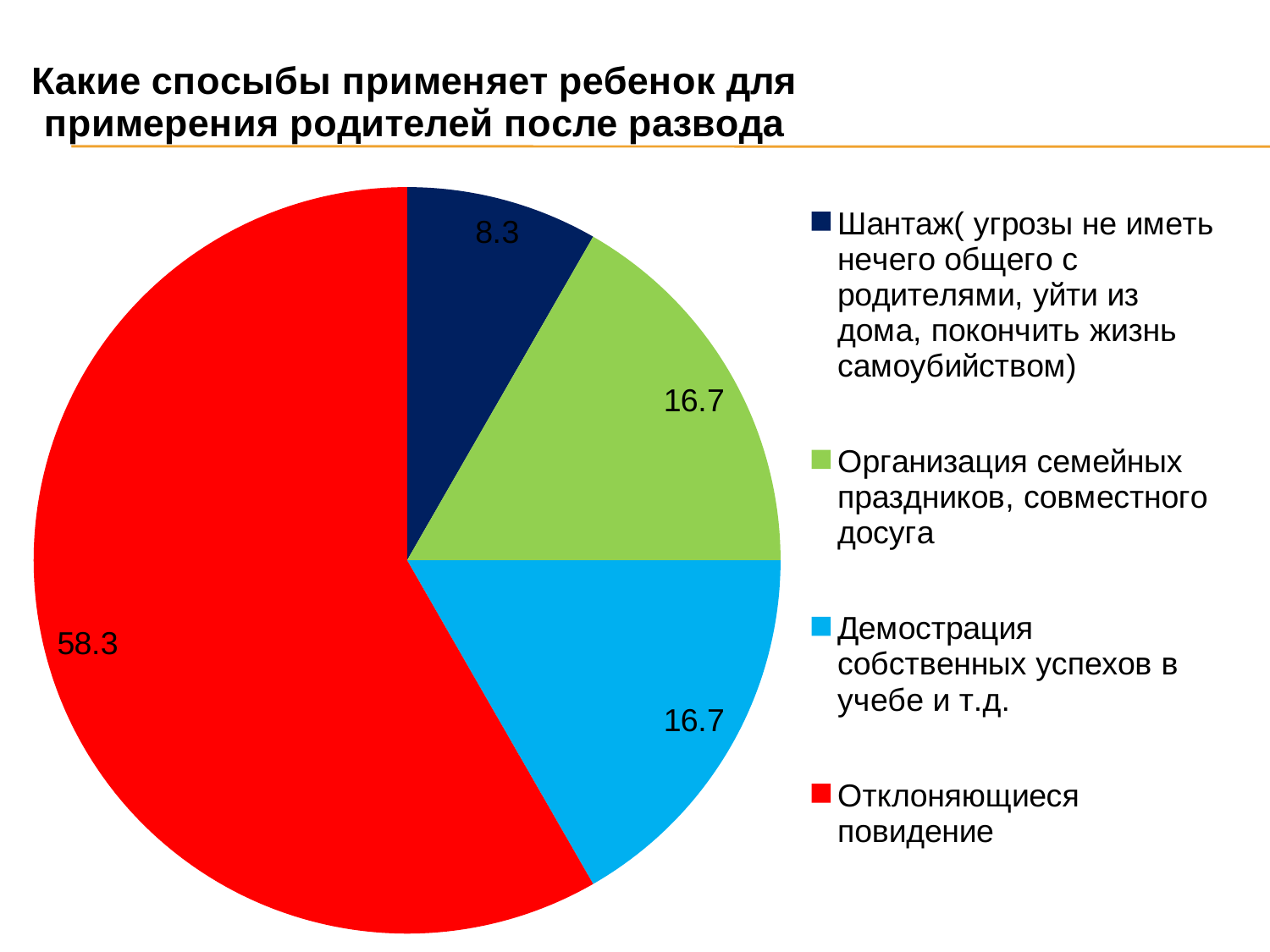

### Chart:

| Category | Какие спосыбы применяет ребенок для примерения родителей после развода |
|---|---|
| Шантаж( угрозы не иметь нечего общего с родителями, уйти из дома, покончить жизнь самоубийством) | 8.3 |
| Организация семейных праздников, совместного досуга | 16.7 |
| Демострация собственных успехов в учебе и т.д. | 16.7 |
| Отклоняющиеся повидение | 58.3 |